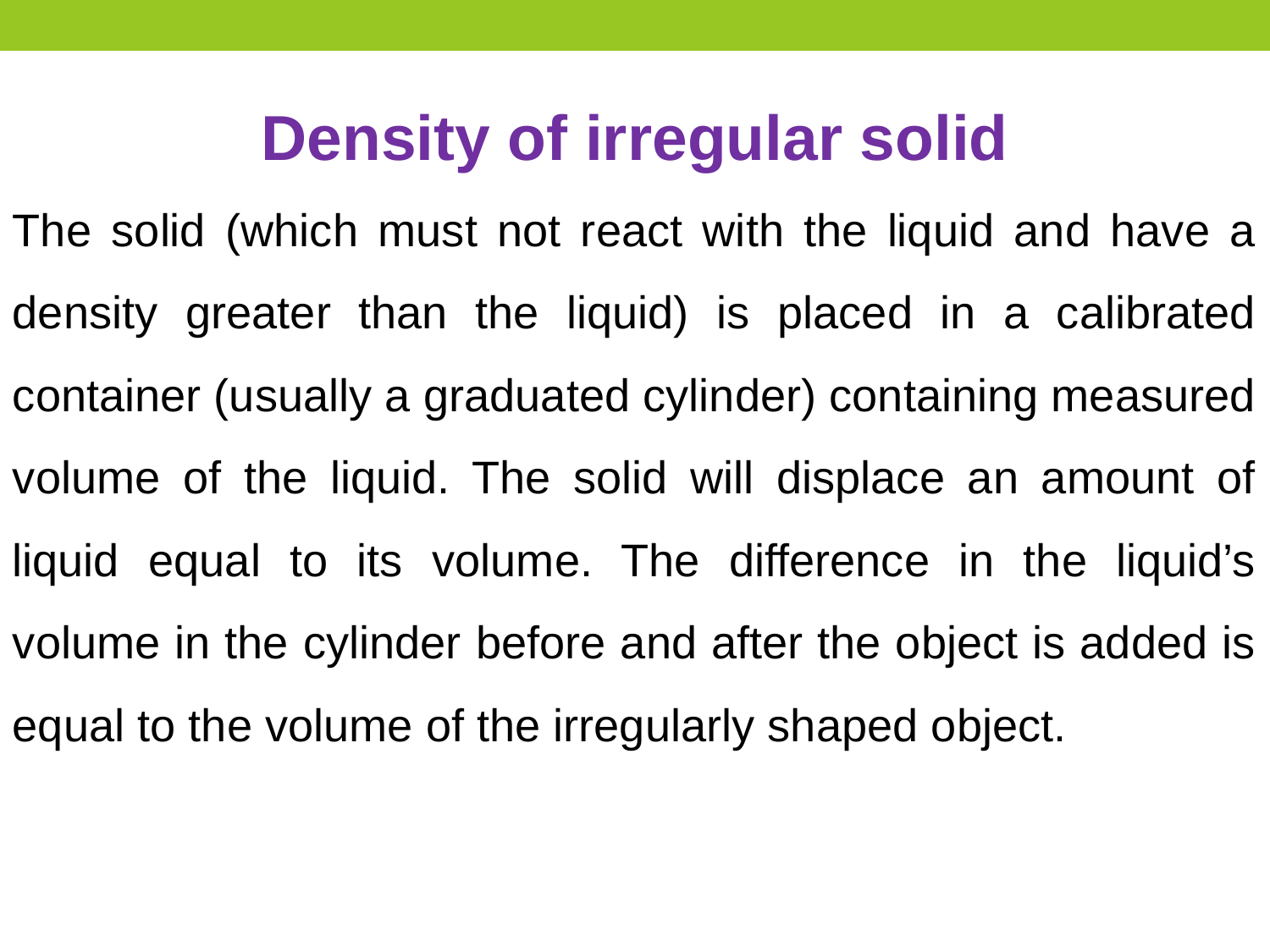

Density of irregular solid
The solid (which must not react with the liquid and have a density greater than the liquid) is placed in a calibrated container (usually a graduated cylinder) containing measured volume of the liquid. The solid will displace an amount of liquid equal to its volume. The difference in the liquid’s volume in the cylinder before and after the object is added is equal to the volume of the irregularly shaped object.